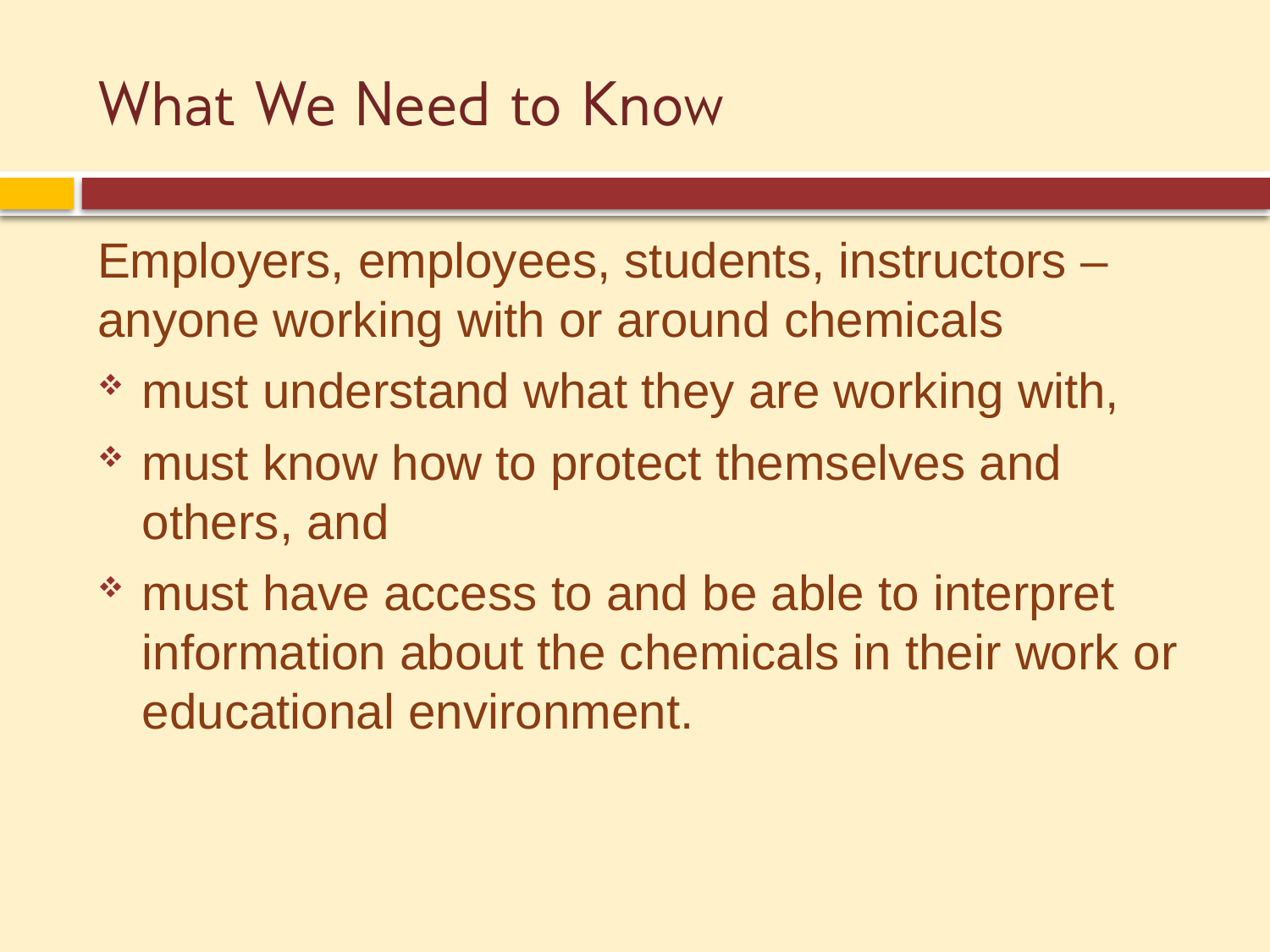

# What We Need to Know
Employers, employees, students, instructors – anyone working with or around chemicals
must understand what they are working with,
must know how to protect themselves and others, and
must have access to and be able to interpret information about the chemicals in their work or educational environment.